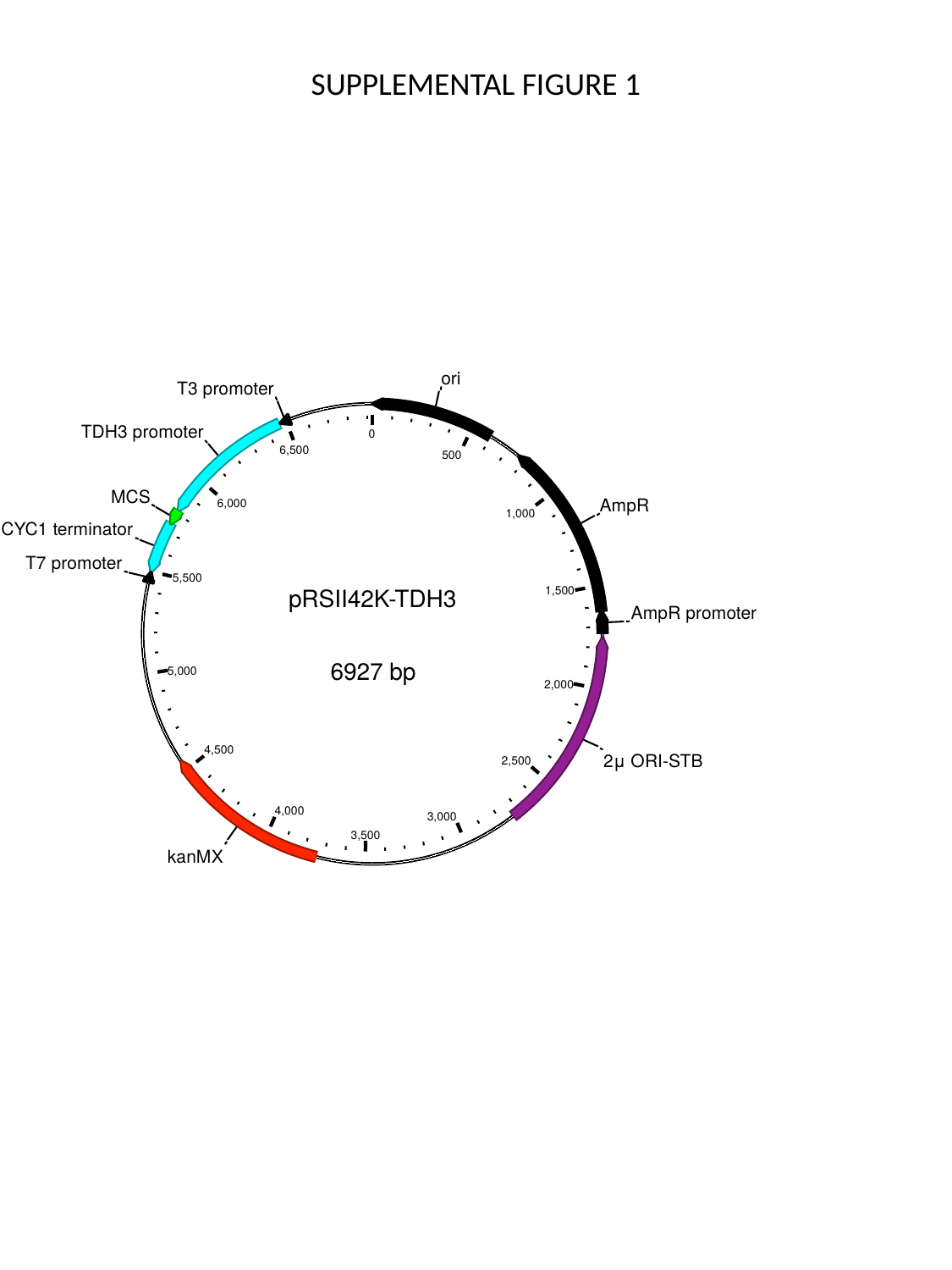

SUPPLEMENTAL FIGURE 1
ori
T3 promoter

TDH3 promoter

0

6,500

500

MCS

AmpR
6,000

1,000

CYC1 terminator

T7 promoter

5,500

pRSII42K-TDH3
1,500

AmpR promoter

6927 bp
5,000

2,000

4,500

2μ ORI-STB
2,500

4,000
3,000

3,500

kanMX